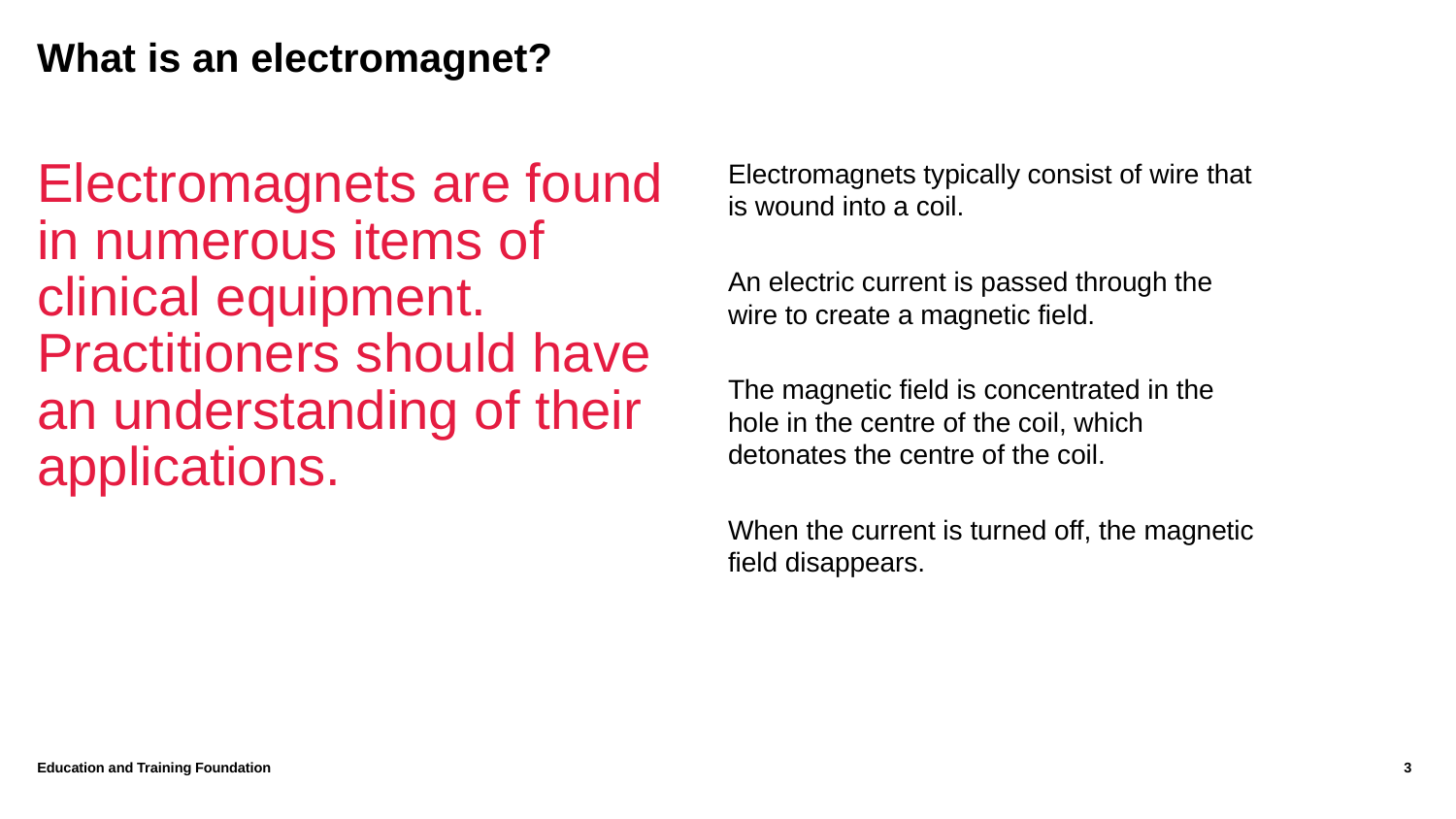

# What is an electromagnet?
Electromagnets are found in numerous items of clinical equipment. Practitioners should have an understanding of their applications.
Electromagnets typically consist of wire that is wound into a coil.

An electric current is passed through the wire to create a magnetic field.

The magnetic field is concentrated in the hole in the centre of the coil, which detonates the centre of the coil.

When the current is turned off, the magnetic field disappears.

Education and Training Foundation
3